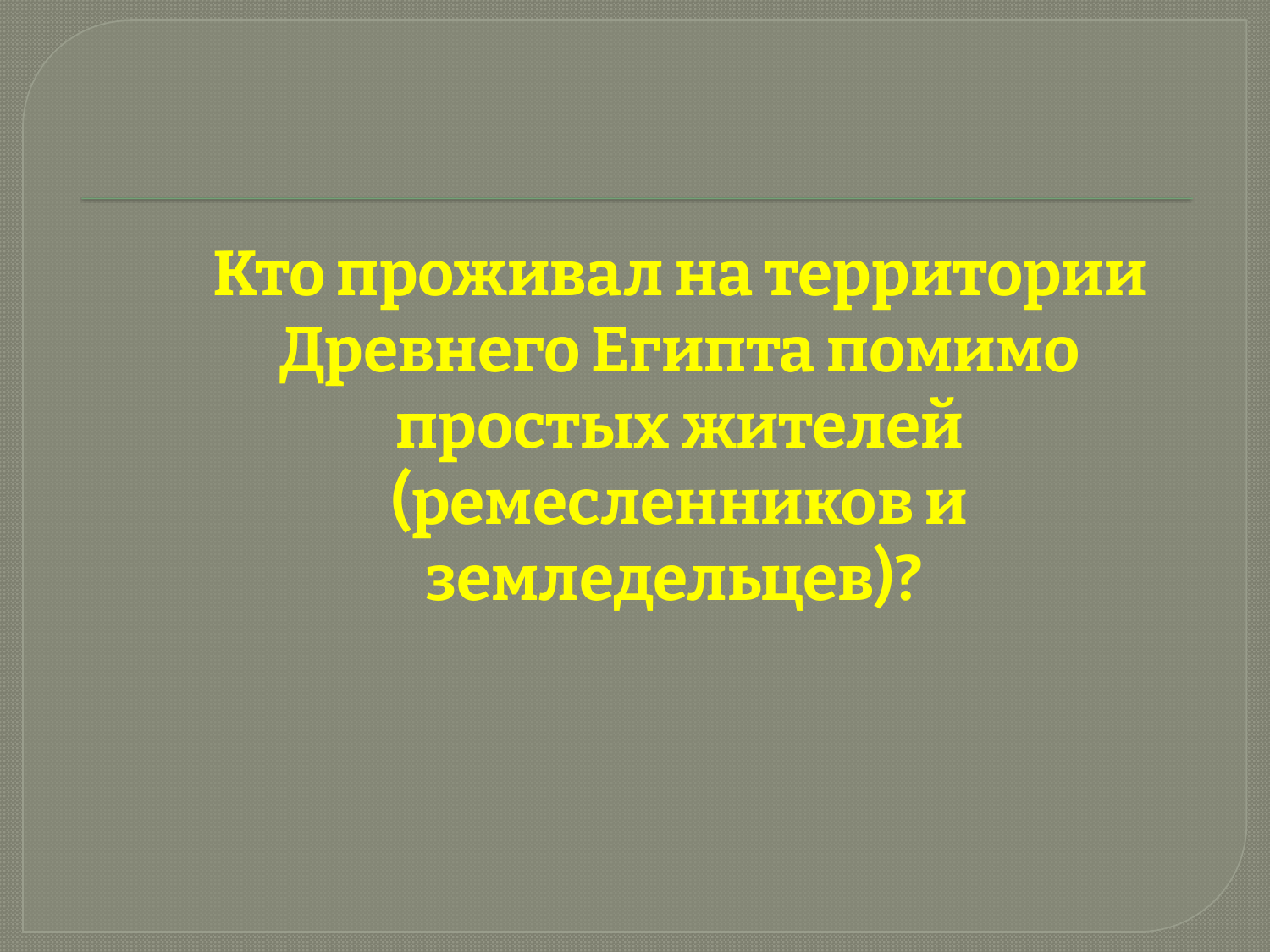

Кто проживал на территории Древнего Египта помимо простых жителей (ремесленников и земледельцев)?